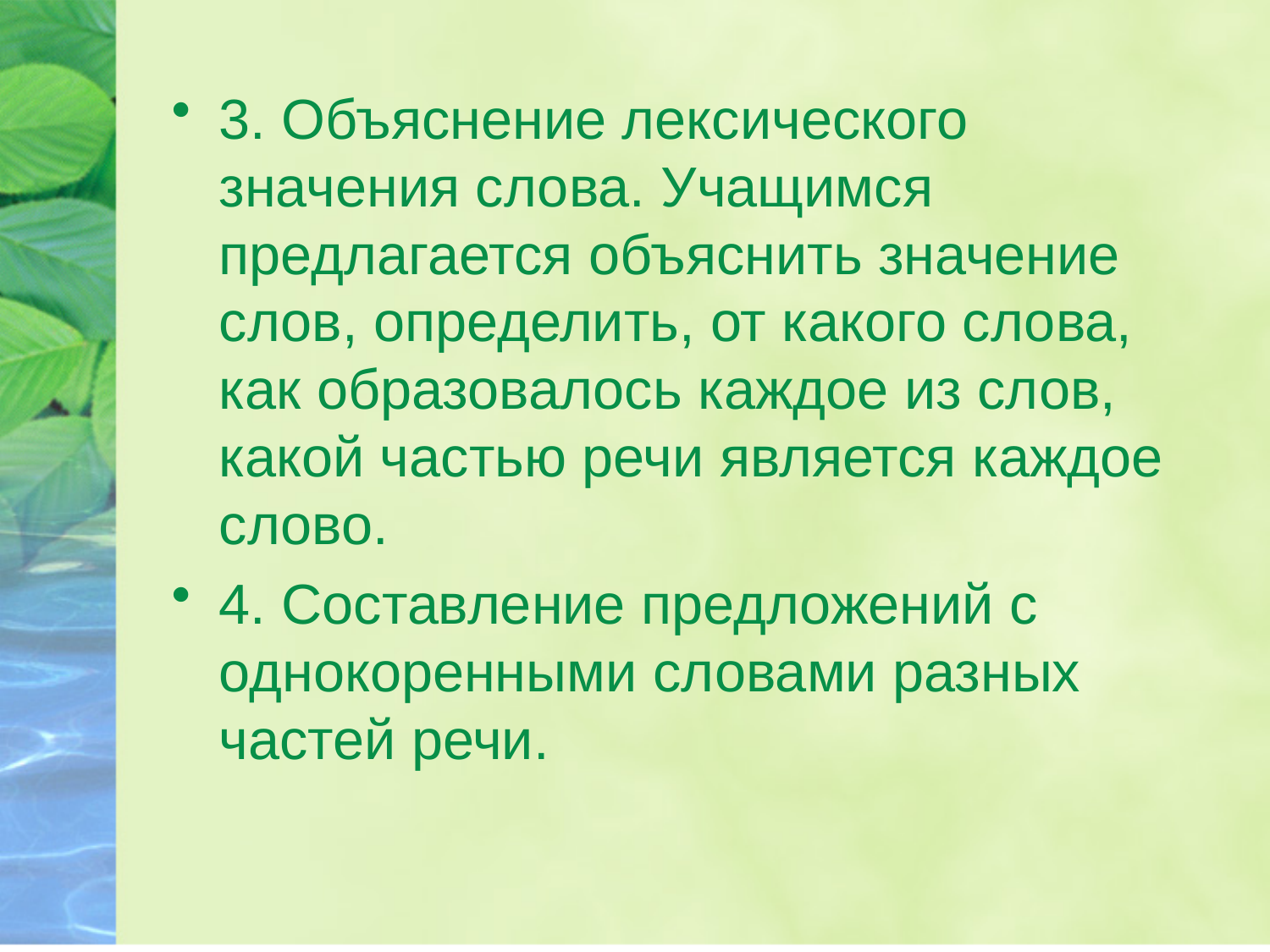

3. Объяснение лексического значения слова. Учащимся предлагается объяснить значение слов, определить, от какого слова, как образовалось каждое из слов, какой частью речи является каждое слово.
4. Составление предложений с однокоренными словами разных частей речи.